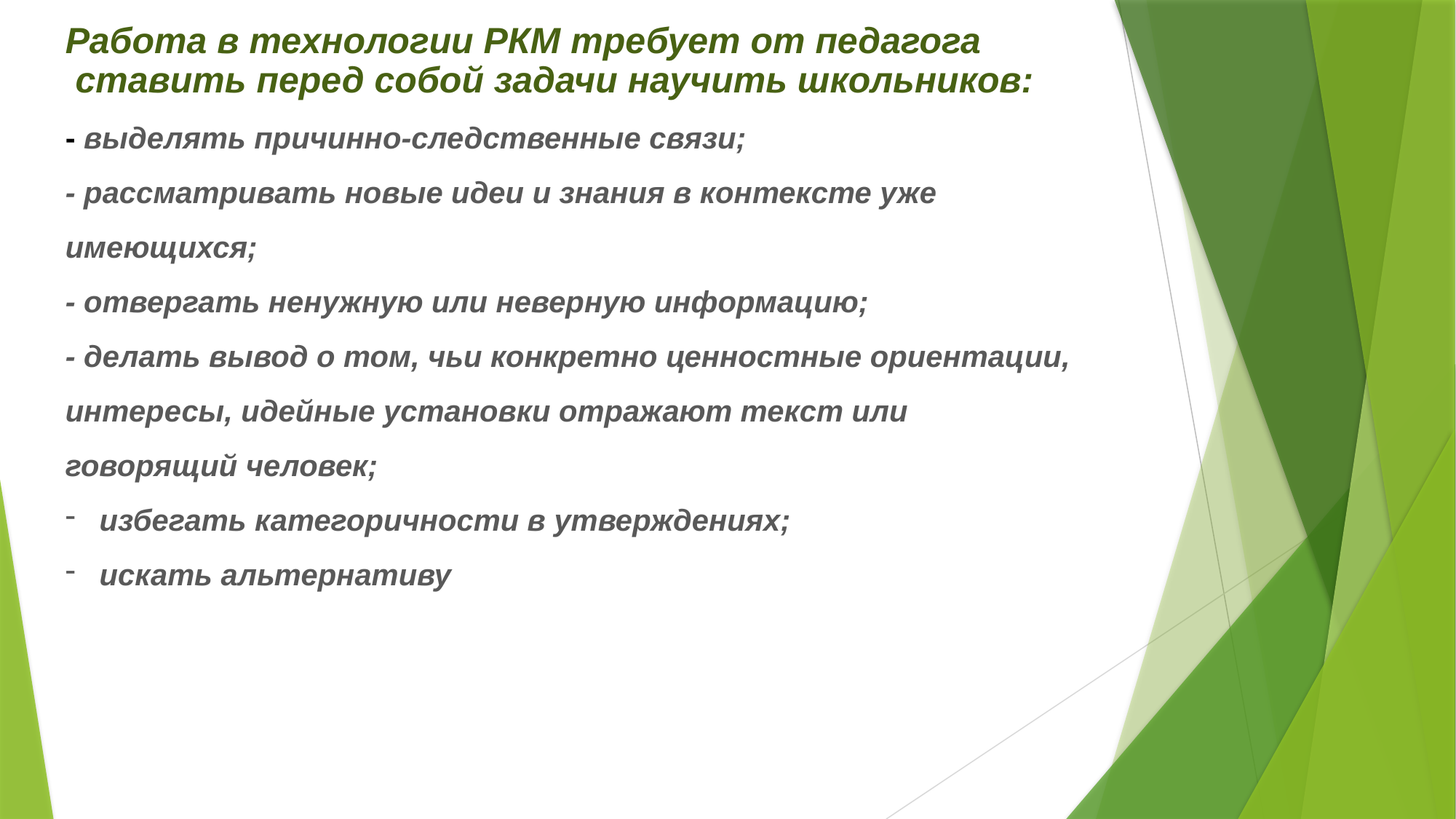

Работа в технологии РКМ требует от педагога  ставить перед собой задачи научить школьников:
- выделять причинно-следственные связи;
- рассматривать новые идеи и знания в контексте уже имеющихся;
- отвергать ненужную или неверную информацию;
- делать вывод о том, чьи конкретно ценностные ориентации, интересы, идейные установки отражают текст или говорящий человек;
избегать категоричности в утверждениях;
искать альтернативу